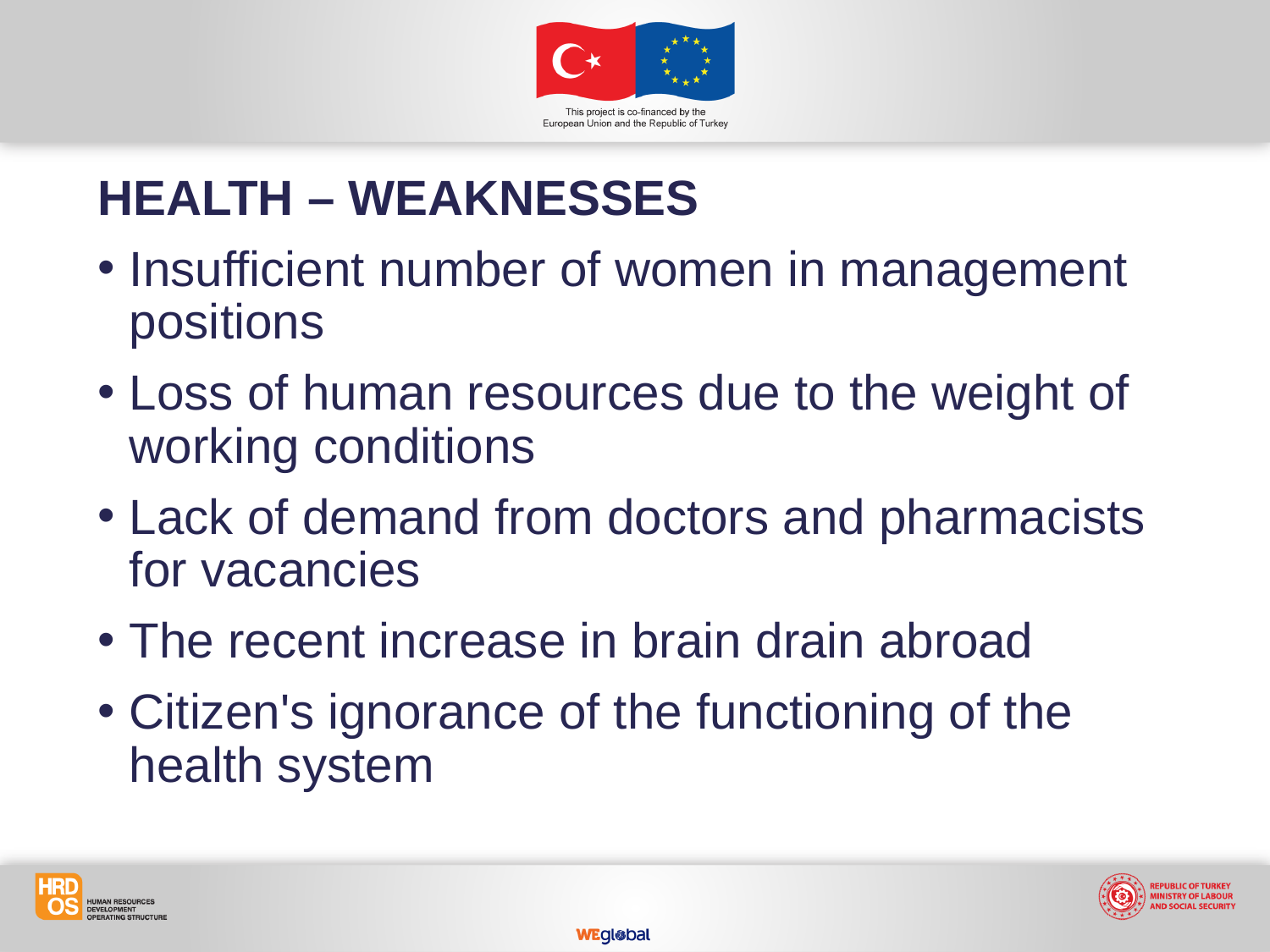

HEALTH – WEAKNESSES
Insufficient number of women in management positions
Loss of human resources due to the weight of working conditions
Lack of demand from doctors and pharmacists for vacancies
The recent increase in brain drain abroad
Citizen's ignorance of the functioning of the health system